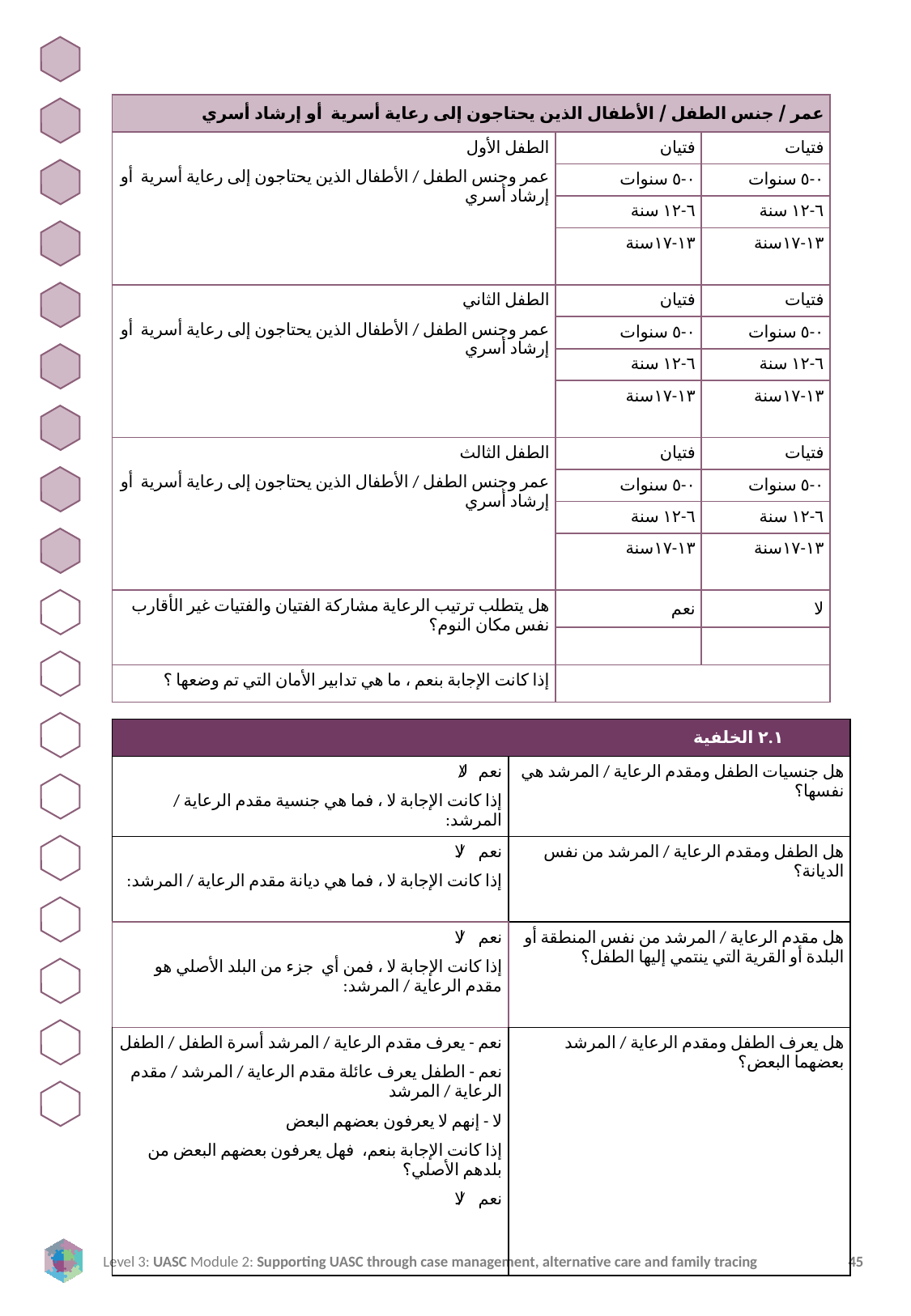

| عمر / جنس الطفل / الأطفال الذين يحتاجون إلى رعاية أسرية أو إرشاد أسري |  |  |
| --- | --- | --- |
| الطفل الأول عمر وجنس الطفل / الأطفال الذين يحتاجون إلى رعاية أسرية أو إرشاد أسري | فتيان | فتيات |
|  | ٠-٥ سنوات | ٠-٥ سنوات |
|  | ٦-١٢ سنة | ٦-١٢ سنة |
|  | ١٣-١٧سنة | ١٣-١٧سنة |
| الطفل الثاني عمر وجنس الطفل / الأطفال الذين يحتاجون إلى رعاية أسرية أو إرشاد أسري | فتيان | فتيات |
|  | ٠-٥ سنوات | ٠-٥ سنوات |
|  | ٦-١٢ سنة | ٦-١٢ سنة |
|  | ١٣-١٧سنة | ١٣-١٧سنة |
| الطفل الثالث عمر وجنس الطفل / الأطفال الذين يحتاجون إلى رعاية أسرية أو إرشاد أسري | فتيان | فتيات |
|  | ٠-٥ سنوات | ٠-٥ سنوات |
|  | ٦-١٢ سنة | ٦-١٢ سنة |
|  | ١٣-١٧سنة | ١٣-١٧سنة |
| هل يتطلب ترتيب الرعاية مشاركة الفتيان والفتيات غير الأقارب نفس مكان النوم؟ | نعم | لا |
|  |  |  |
| إذا كانت الإجابة بنعم ، ما هي تدابير الأمان التي تم وضعها ؟ |  |  |

| ٢.١ الخلفية |  |
| --- | --- |
| نعم /لا إذا كانت الإجابة لا ، فما هي جنسية مقدم الرعاية / المرشد: | هل جنسيات الطفل ومقدم الرعاية / المرشد هي نفسها؟ |
| نعم / لا إذا كانت الإجابة لا ، فما هي ديانة مقدم الرعاية / المرشد: | هل الطفل ومقدم الرعاية / المرشد من نفس الديانة؟ |
| نعم / لا إذا كانت الإجابة لا ، فمن أي جزء من البلد الأصلي هو مقدم الرعاية / المرشد: | هل مقدم الرعاية / المرشد من نفس المنطقة أو البلدة أو القرية التي ينتمي إليها الطفل؟ |
| نعم - يعرف مقدم الرعاية / المرشد أسرة الطفل / الطفل نعم - الطفل يعرف عائلة مقدم الرعاية / المرشد / مقدم الرعاية / المرشد لا - إنهم لا يعرفون بعضهم البعض إذا كانت الإجابة بنعم، فهل يعرفون بعضهم البعض من بلدهم الأصلي؟ نعم / لا | هل يعرف الطفل ومقدم الرعاية / المرشد بعضهما البعض؟ |